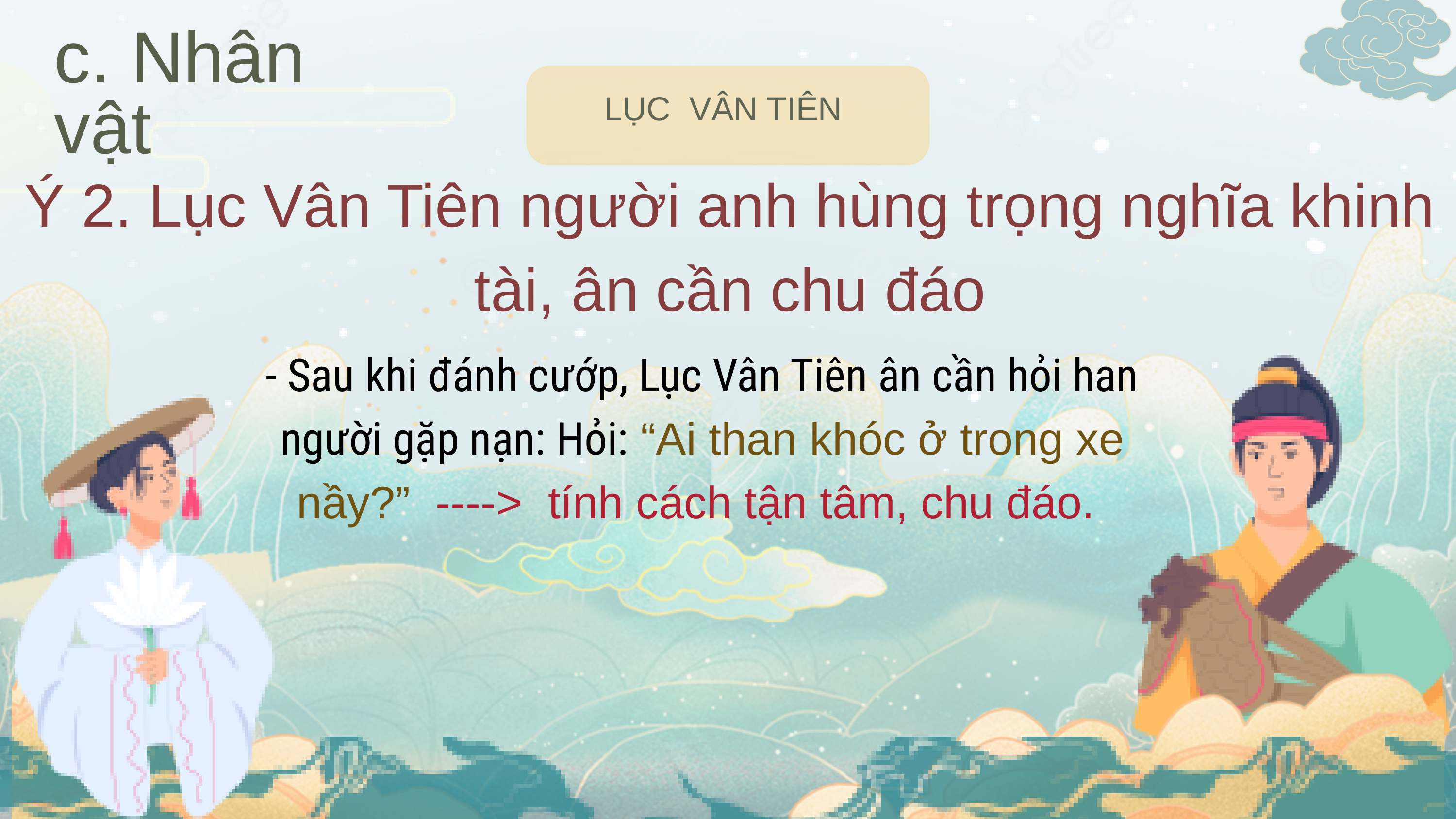

c. Nhân vật

LỤC  VÂN TIÊN
Ý 2. Lục Vân Tiên người anh hùng trọng nghĩa khinh tài, ân cần chu đáo

- Sau khi đánh cướp, Lục Vân Tiên ân cần hỏi han người gặp nạn: Hỏi: “Ai than khóc ở trong xe nầy?”  ---->  tính cách tận tâm, chu đáo.